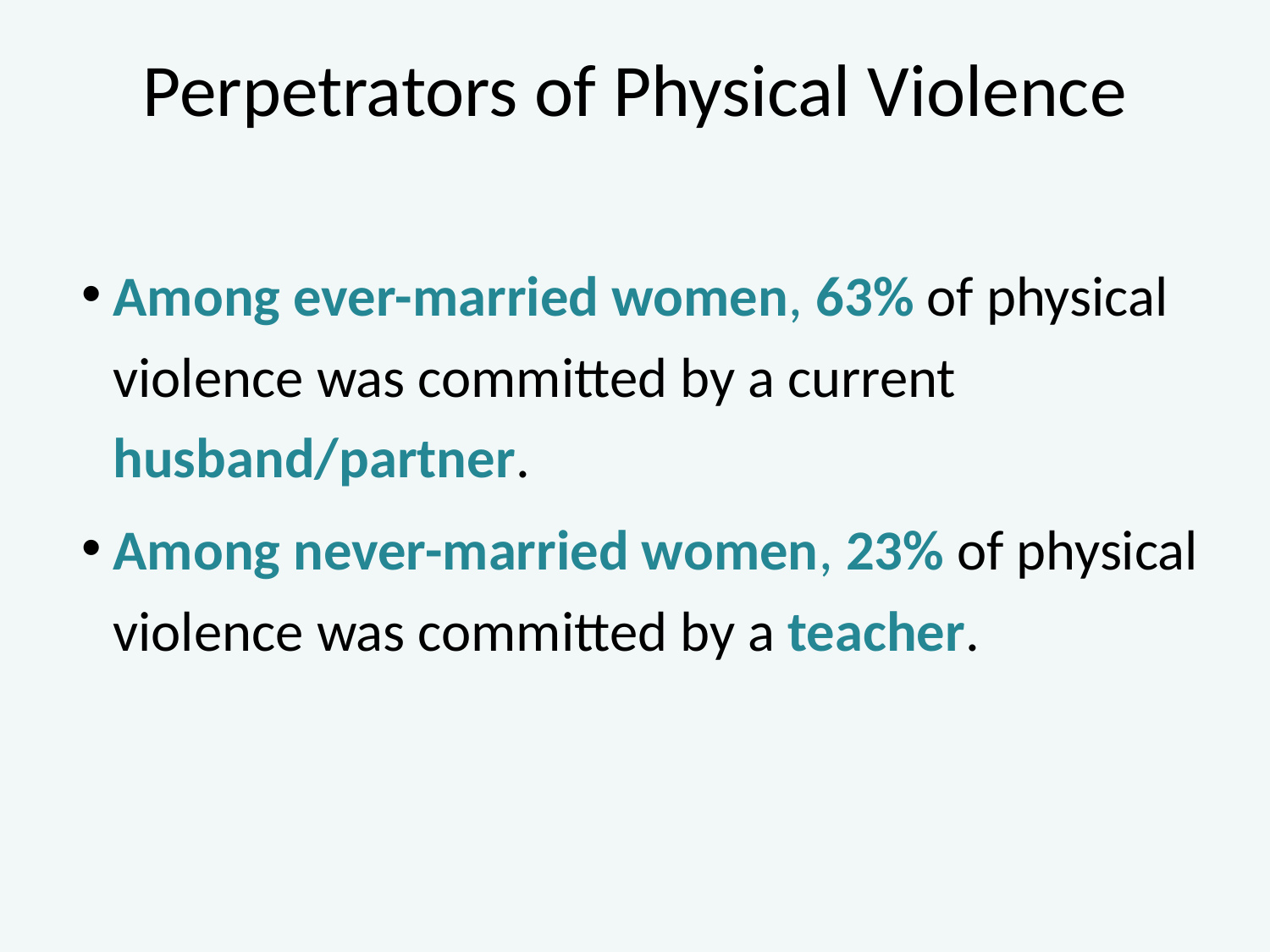

# Perpetrators of Physical Violence
Among ever-married women, 63% of physical violence was committed by a current husband/partner.
Among never-married women, 23% of physical violence was committed by a teacher.